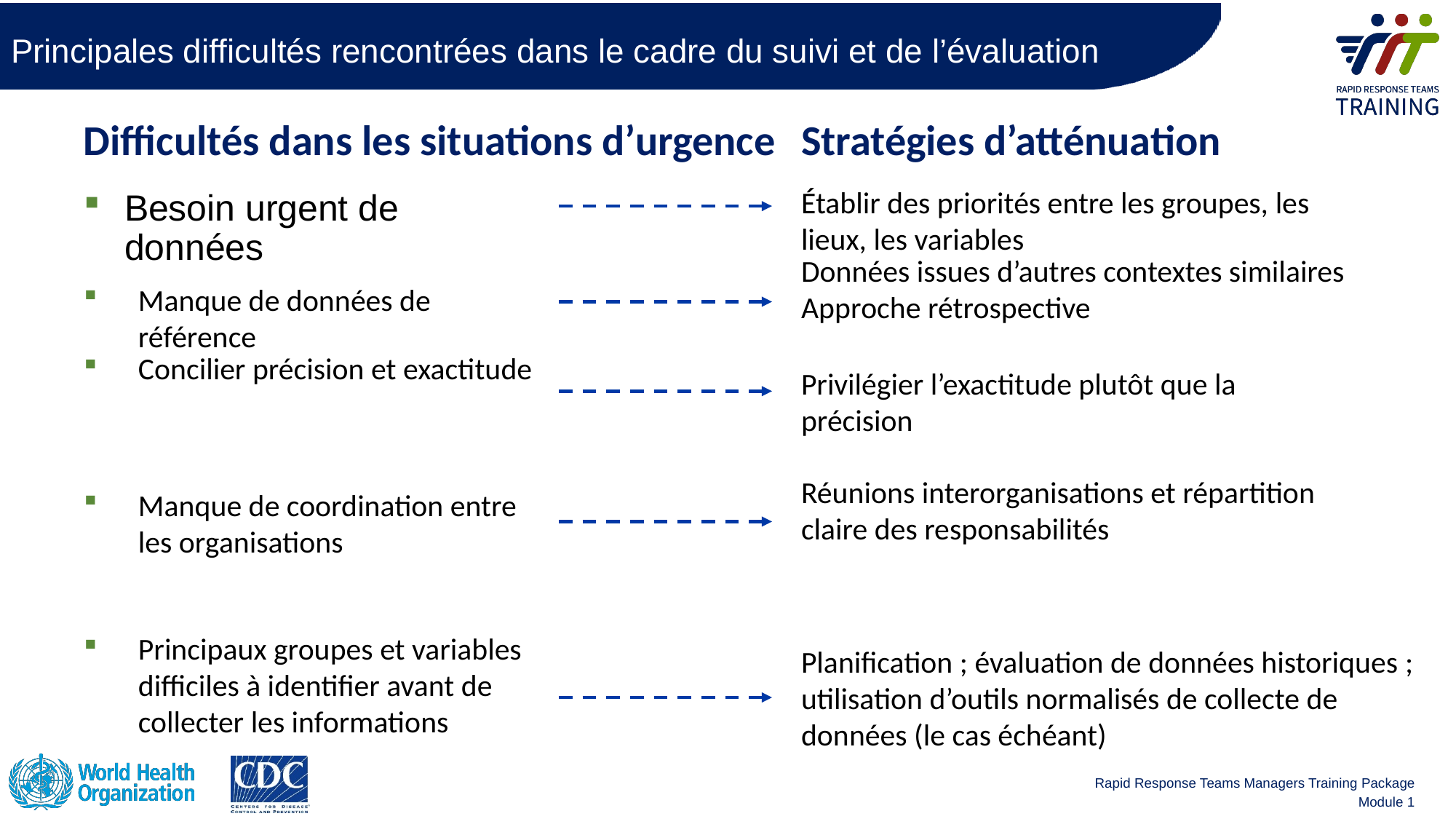

# Principales difficultés rencontrées dans le cadre du suivi et de l’évaluation
Stratégies d’atténuation
Difficultés dans les situations d’urgence
Établir des priorités entre les groupes, les lieux, les variables
Besoin urgent de données
Données issues d’autres contextes similaires Approche rétrospective
Manque de données de référence
Concilier précision et exactitude
Privilégier l’exactitude plutôt que la précision
Réunions interorganisations et répartition claire des responsabilités
Manque de coordination entre les organisations
Principaux groupes et variables difficiles à identifier avant de collecter les informations
Planification ; évaluation de données historiques ; utilisation d’outils normalisés de collecte de données (le cas échéant)